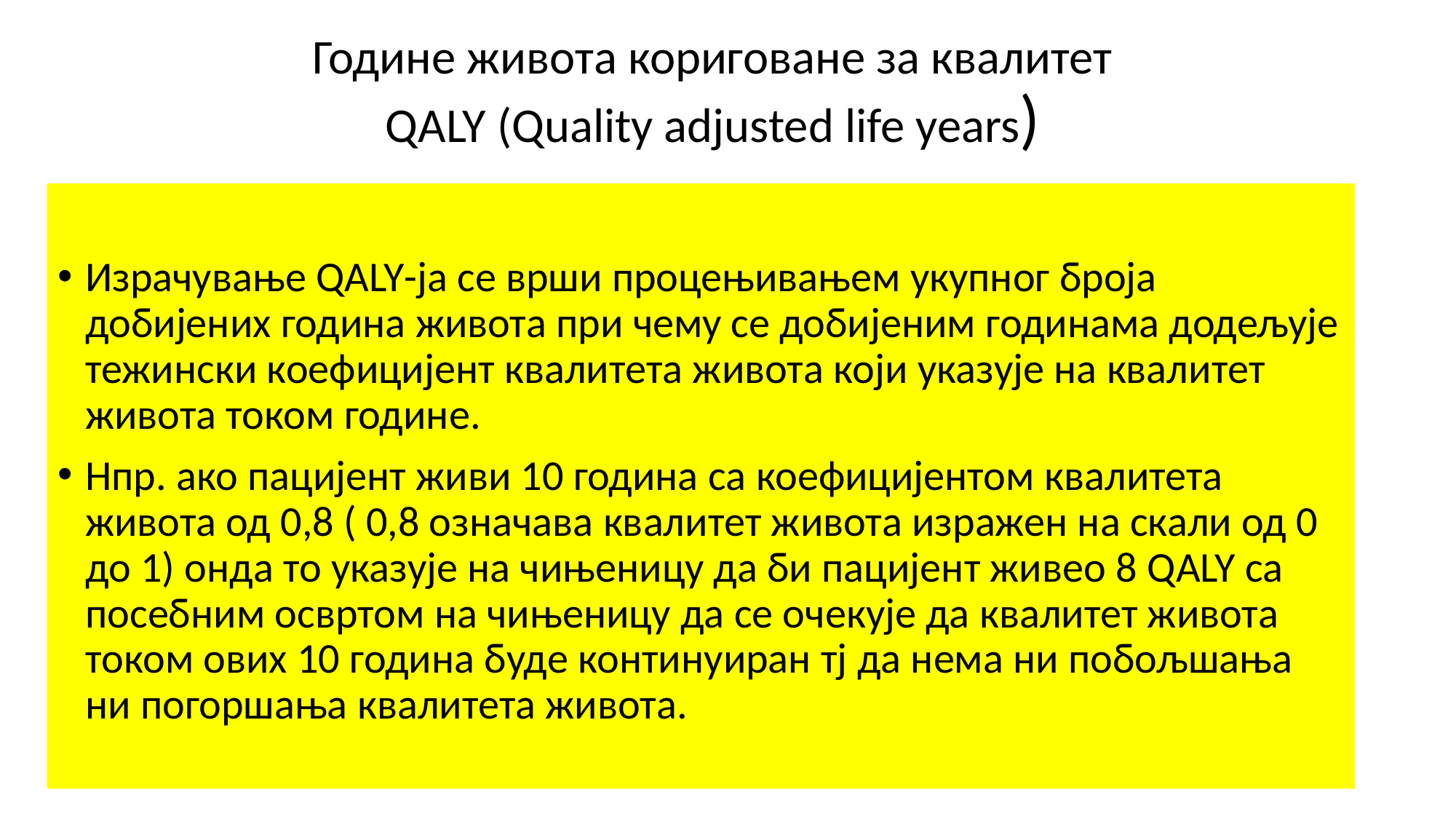

# Године живота кориговане за квалитет QALY (Quality adjusted life years)

Израчување QALY-ја се врши процењивањем укупног броја добијених година живота при чему се добијеним годинама додељује тежински коефицијент квалитета живота који указује на квалитет живота током године.
Нпр. ако пацијент живи 10 година са коефицијентом квалитета живота од 0,8 ( 0,8 означава квалитет живота изражен на скали од 0 до 1) онда то указује на чињеницу да би пацијент живео 8 QALY са посебним освртом на чињеницу да се очекује да квалитет живота током ових 10 година буде континуиран тј да нема ни побољшања ни погоршања квалитета живота.